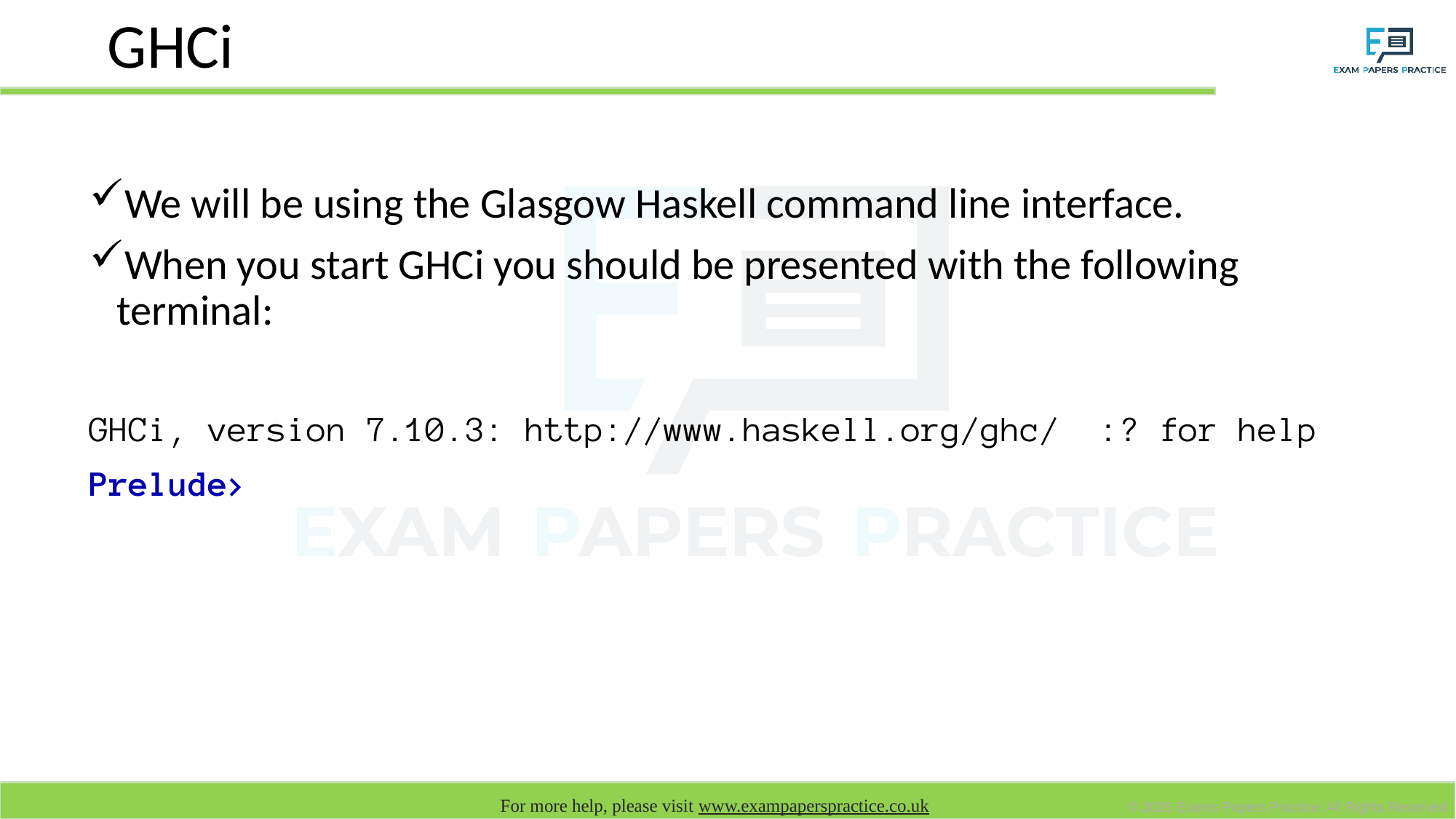

# GHCi
We will be using the Glasgow Haskell command line interface.
When you start GHCi you should be presented with the following terminal:

GHCi, version 7.10.3: http://www.haskell.org/ghc/  :? for help
Prelude>